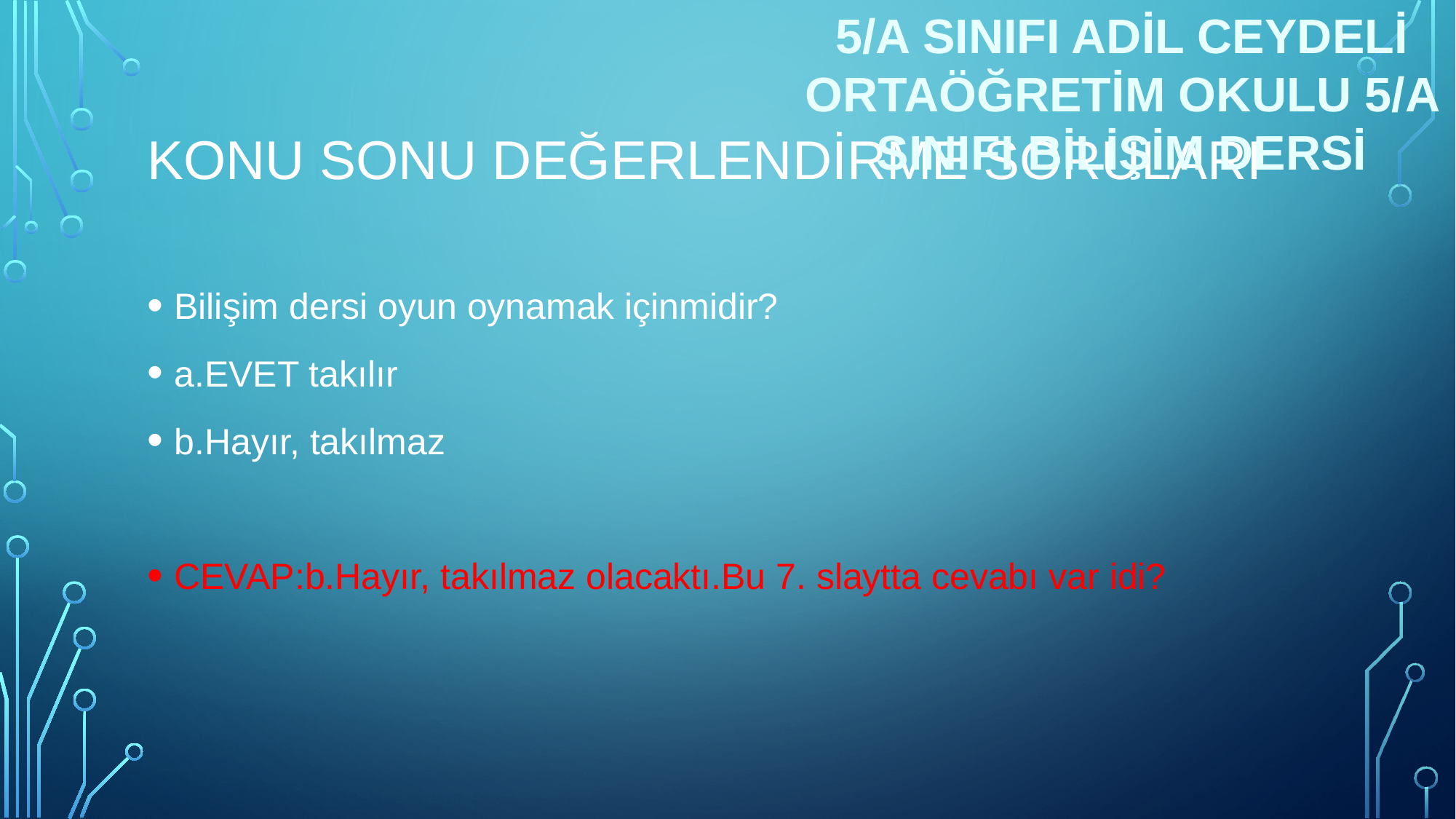

5/A SINIFI ADİL CEYDELİ ORTAÖĞRETİM OKULU 5/A SINIFI BİLİŞİM DERSİ
# KONU SONU DEĞERLENDİRME SORULARI
Bilişim dersi oyun oynamak içinmidir?
a.EVET takılır
b.Hayır, takılmaz

CEVAP:b.Hayır, takılmaz olacaktı.Bu 7. slaytta cevabı var idi?